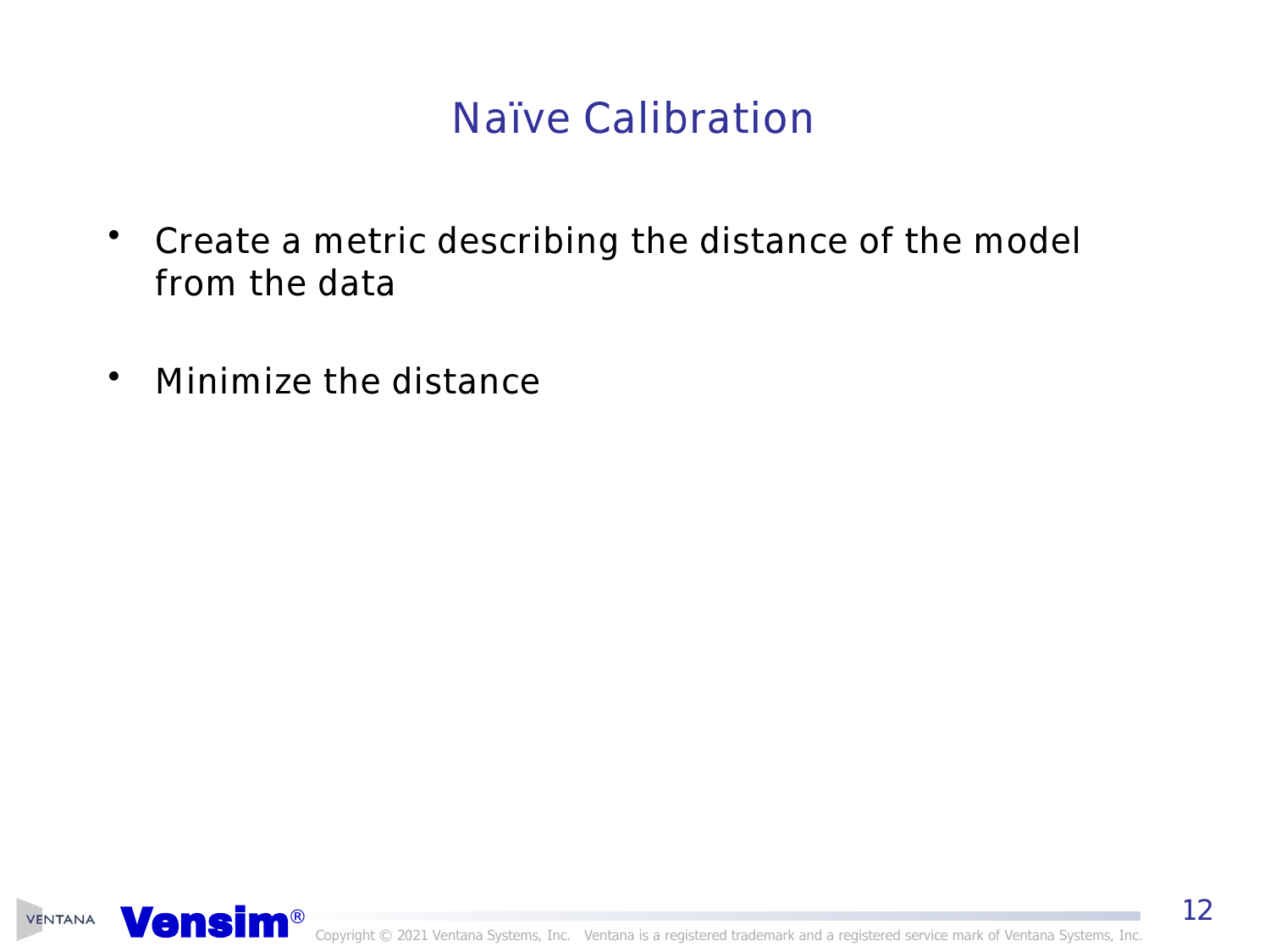

# Naïve Calibration
Create a metric describing the distance of the model from the data

Minimize the distance